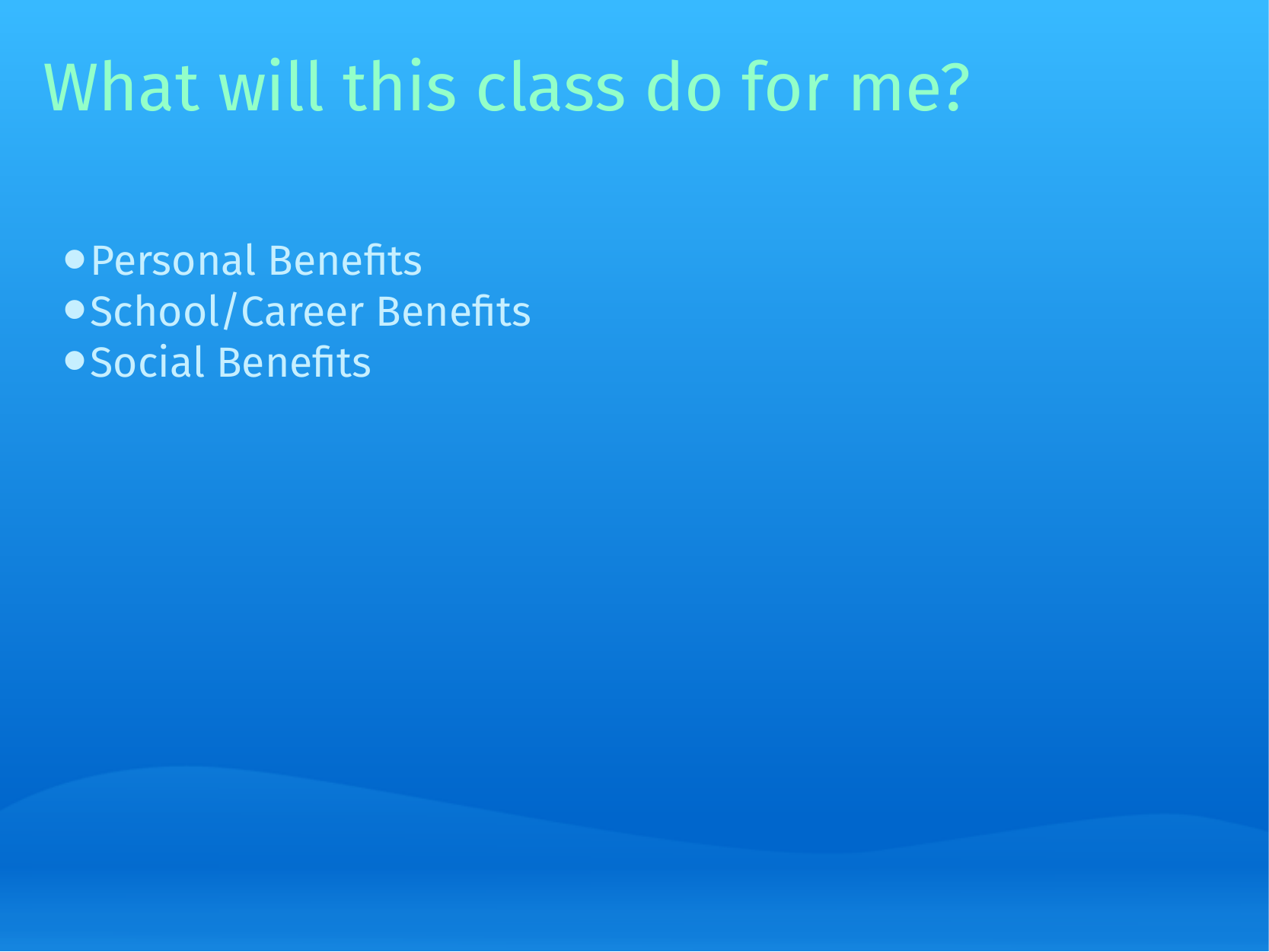

# What will this class do for me?
Personal Benefits
School/Career Benefits
Social Benefits